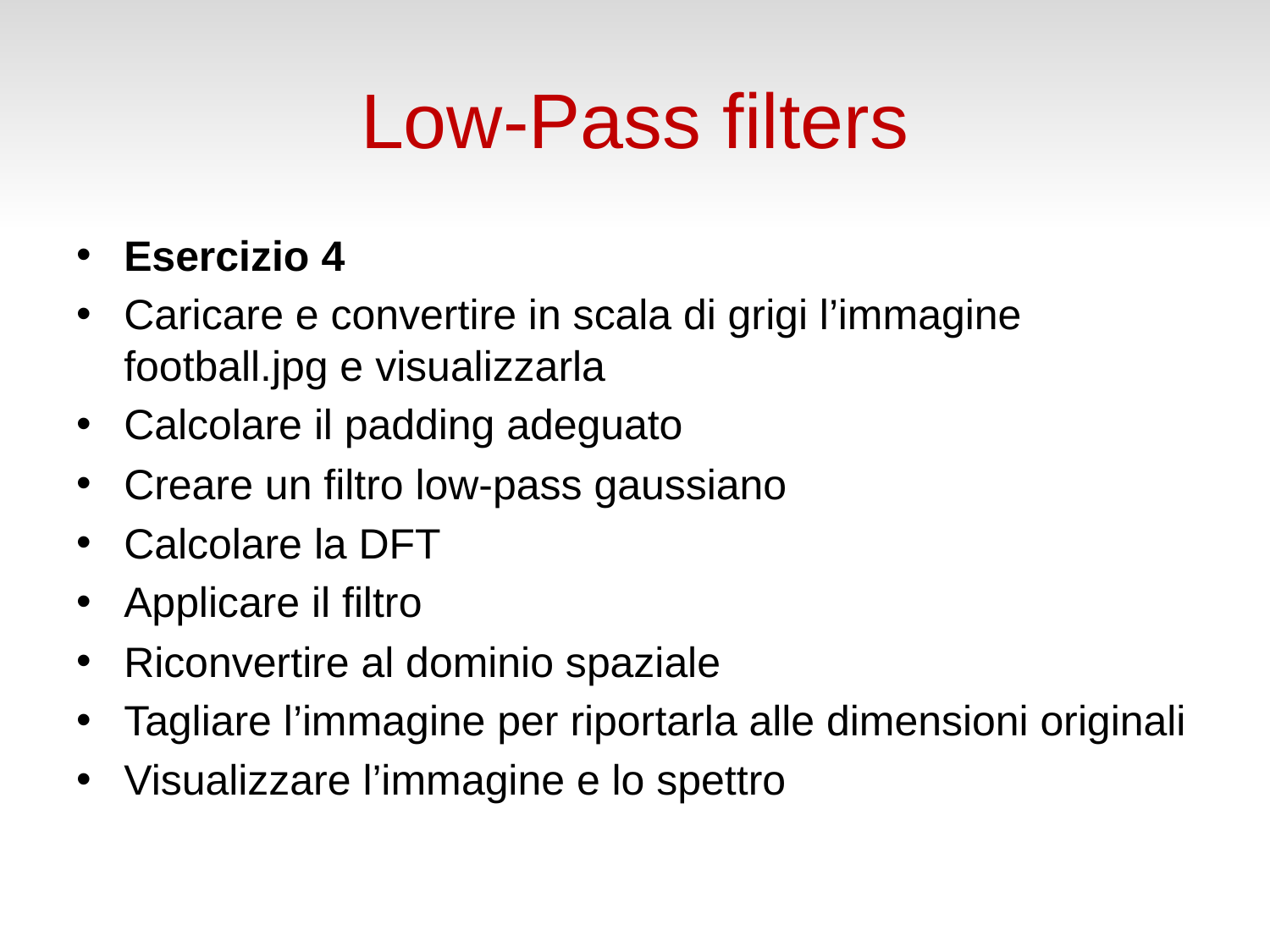

# Low-Pass filters
Esercizio 4
Caricare e convertire in scala di grigi l’immagine football.jpg e visualizzarla
Calcolare il padding adeguato
Creare un filtro low-pass gaussiano
Calcolare la DFT
Applicare il filtro
Riconvertire al dominio spaziale
Tagliare l’immagine per riportarla alle dimensioni originali
Visualizzare l’immagine e lo spettro